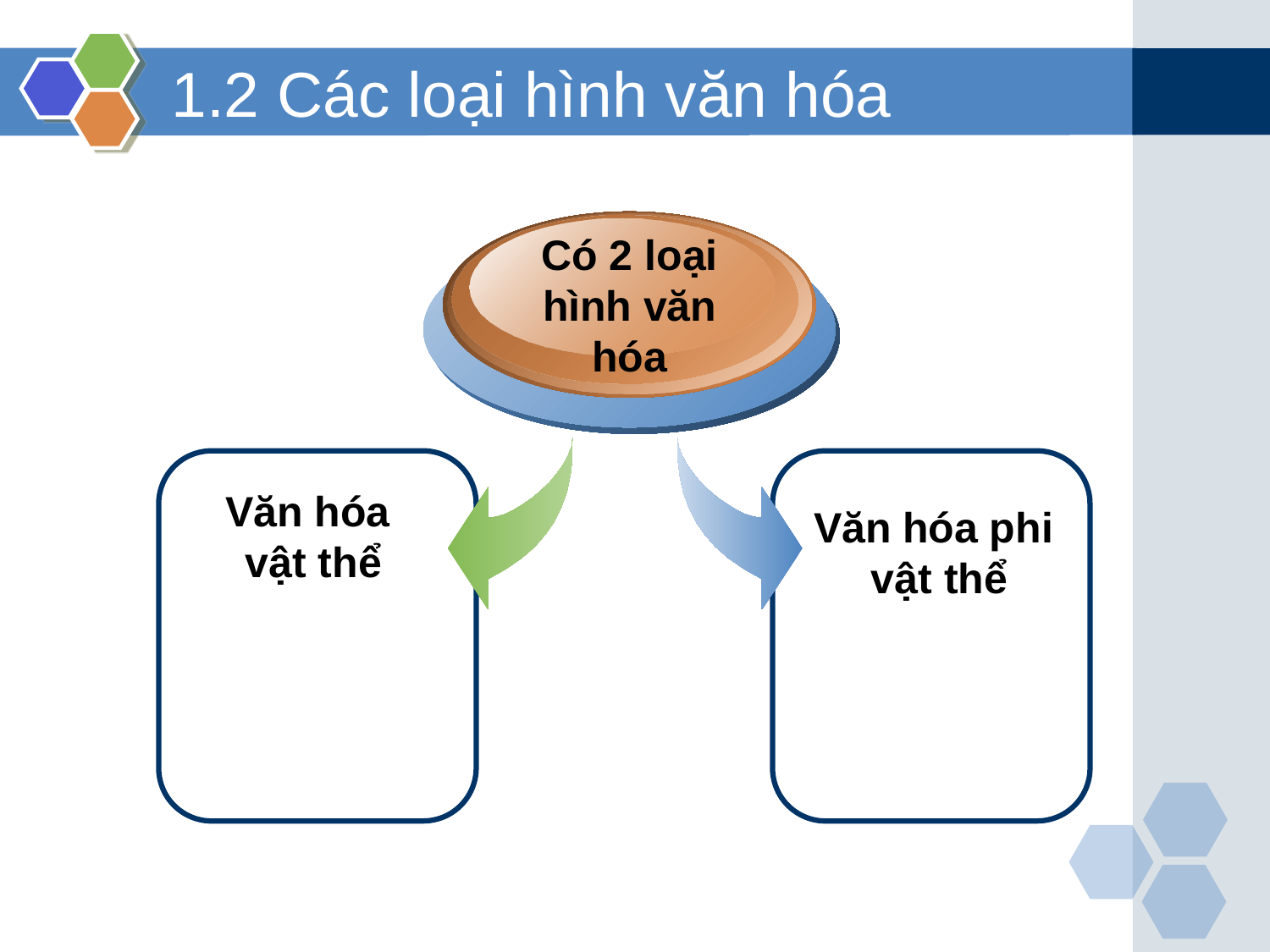

# 1.2 Các loại hình văn hóa

Có 2 loại hình văn hóa

Văn hóa
vật thể
Văn hóa phi
vật thể